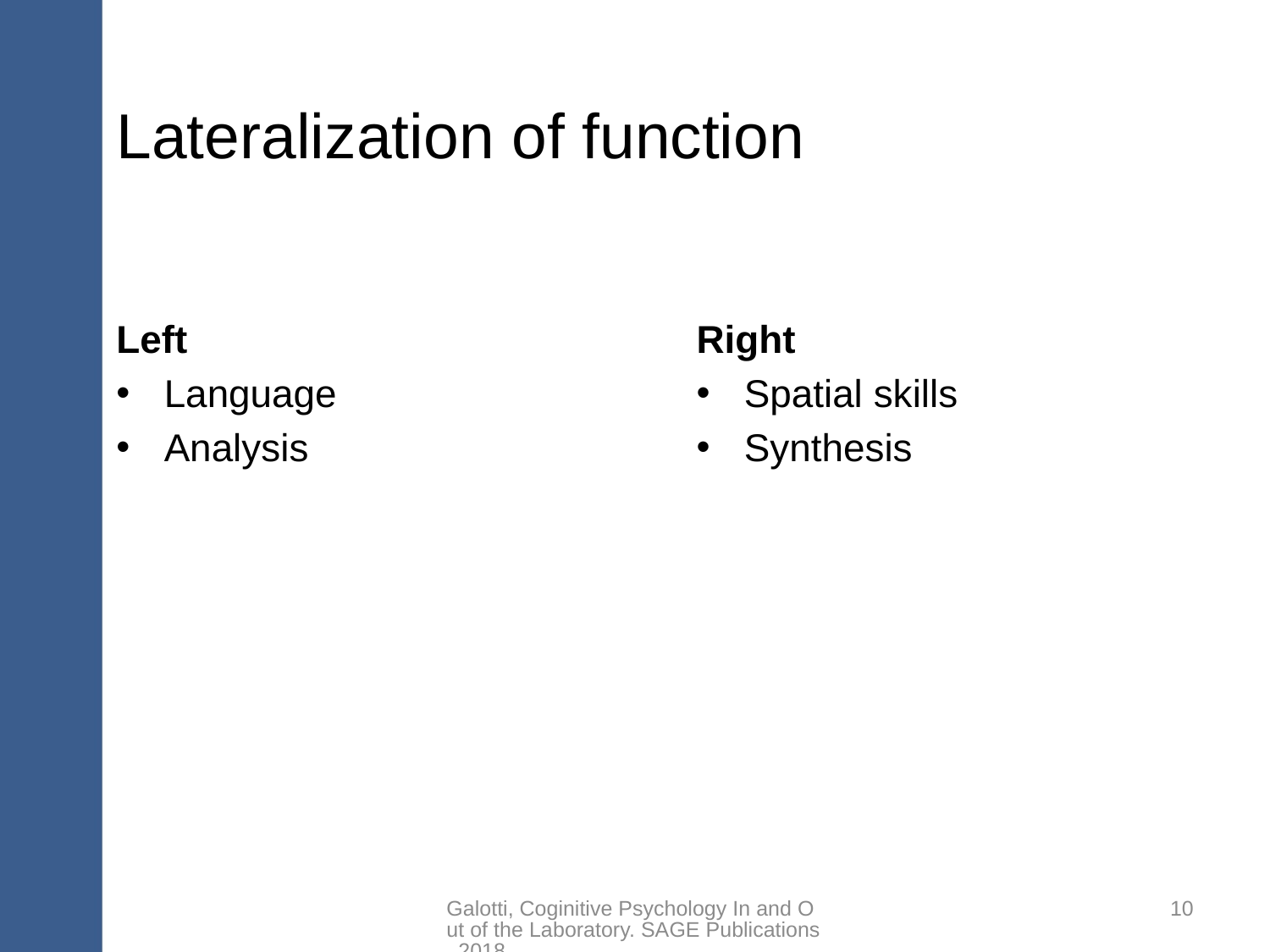

# Lateralization of function
Right
Spatial skills
Synthesis
Left
Language
Analysis
Galotti, Coginitive Psychology In and Out of the Laboratory. SAGE Publications, 2018.
10